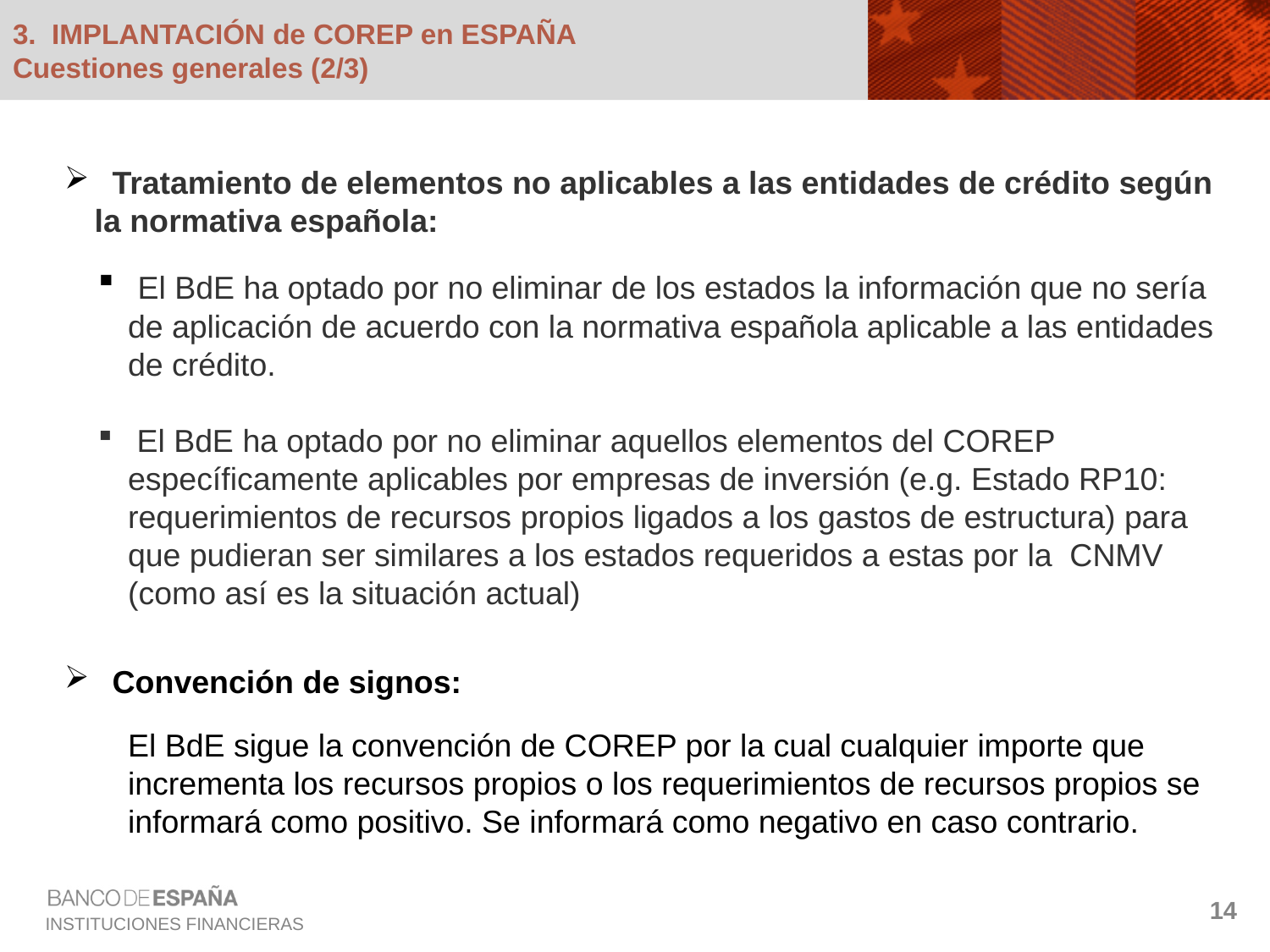

3.  IMPLANTACIÓN de COREP en ESPAÑA
Cuestiones generales (2/3)
  Tratamiento de elementos no aplicables a las entidades de crédito según la normativa española:

 El BdE ha optado por no eliminar de los estados la información que no sería de aplicación de acuerdo con la normativa española aplicable a las entidades de crédito.

 El BdE ha optado por no eliminar aquellos elementos del COREP específicamente aplicables por empresas de inversión (e.g. Estado RP10: requerimientos de recursos propios ligados a los gastos de estructura) para que pudieran ser similares a los estados requeridos a estas por la  CNMV (como así es la situación actual)

  Convención de signos:

El BdE sigue la convención de COREP por la cual cualquier importe que incrementa los recursos propios o los requerimientos de recursos propios se informará como positivo. Se informará como negativo en caso contrario.
14